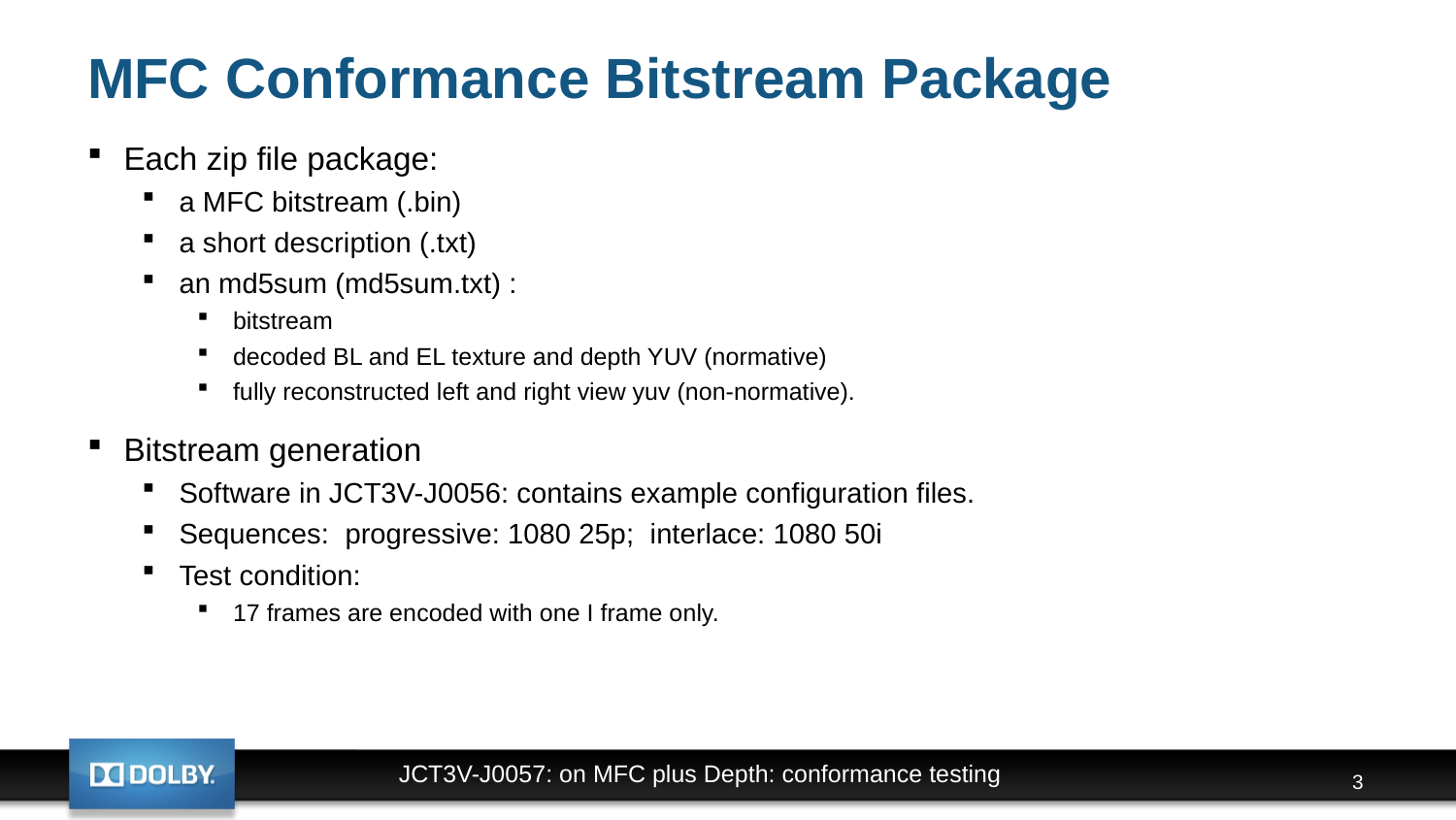

# MFC Conformance Bitstream Package
Each zip file package:
a MFC bitstream (.bin)
a short description (.txt)
an md5sum (md5sum.txt) :
bitstream
decoded BL and EL texture and depth YUV (normative)
fully reconstructed left and right view yuv (non-normative).
Bitstream generation
Software in JCT3V-J0056: contains example configuration files.
Sequences:  progressive: 1080 25p;  interlace: 1080 50i
Test condition:
17 frames are encoded with one I frame only.
3